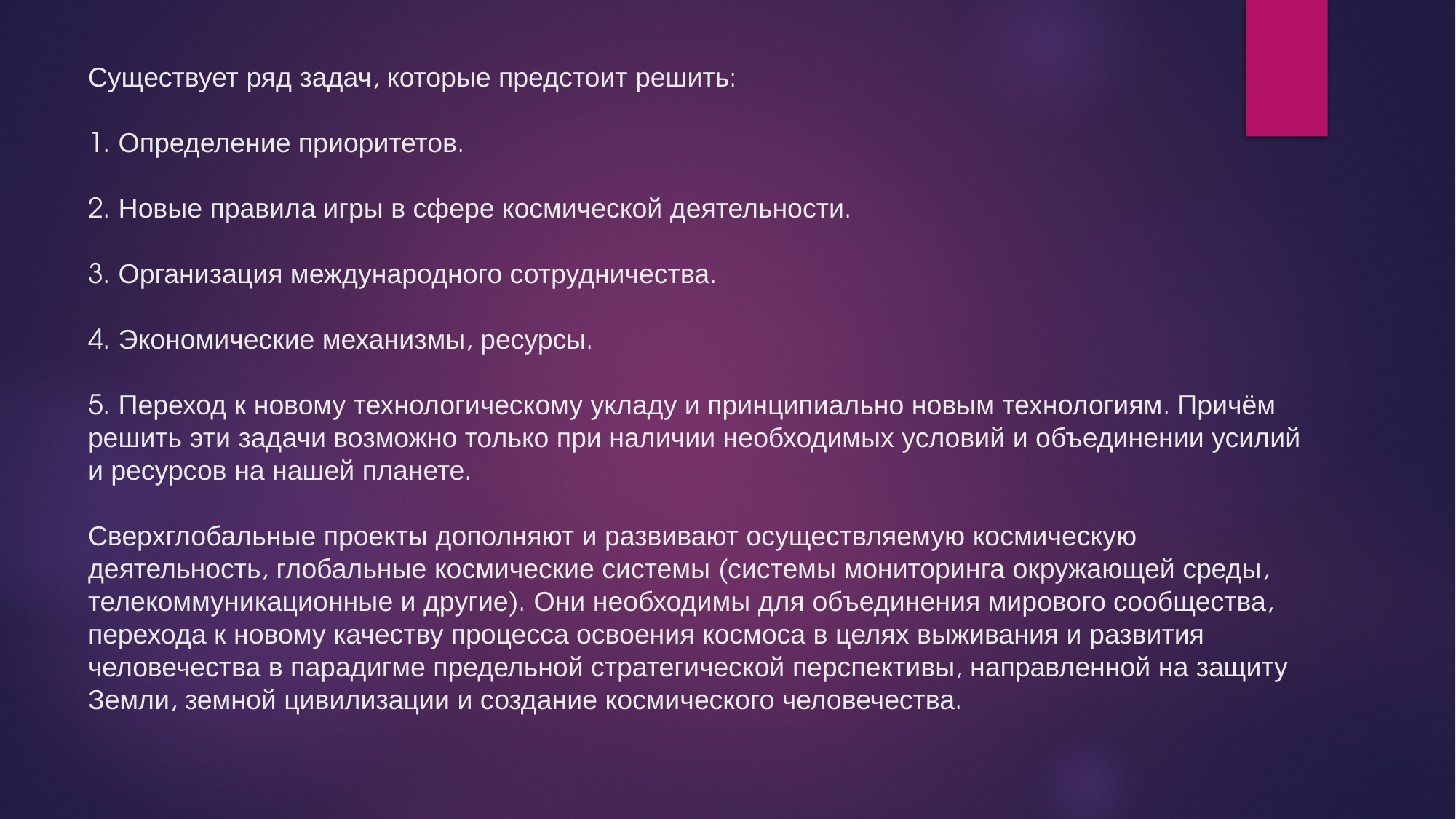

# Существует ряд задач, которые предстоит решить: 1. Определение приоритетов. 2. Новые правила игры в сфере космической деятельности. 3. Организация международного сотрудничества. 4. Экономические механизмы, ресурсы. 5. Переход к новому технологическому укладу и принципиально новым технологиям. Причём решить эти задачи возможно только при наличии необходимых условий и объединении усилий и ресурсов на нашей планете. Сверхглобальные проекты дополняют и развивают осуществляемую космическую деятельность, глобальные космические системы (системы мониторинга окружающей среды, телекоммуникационные и другие). Они необходимы для объединения мирового сообщества, перехода к новому качеству процесса освоения космоса в целях выживания и развития человечества в парадигме предельной стратегической перспективы, направленной на защиту Земли, земной цивилизации и создание космического человечества.